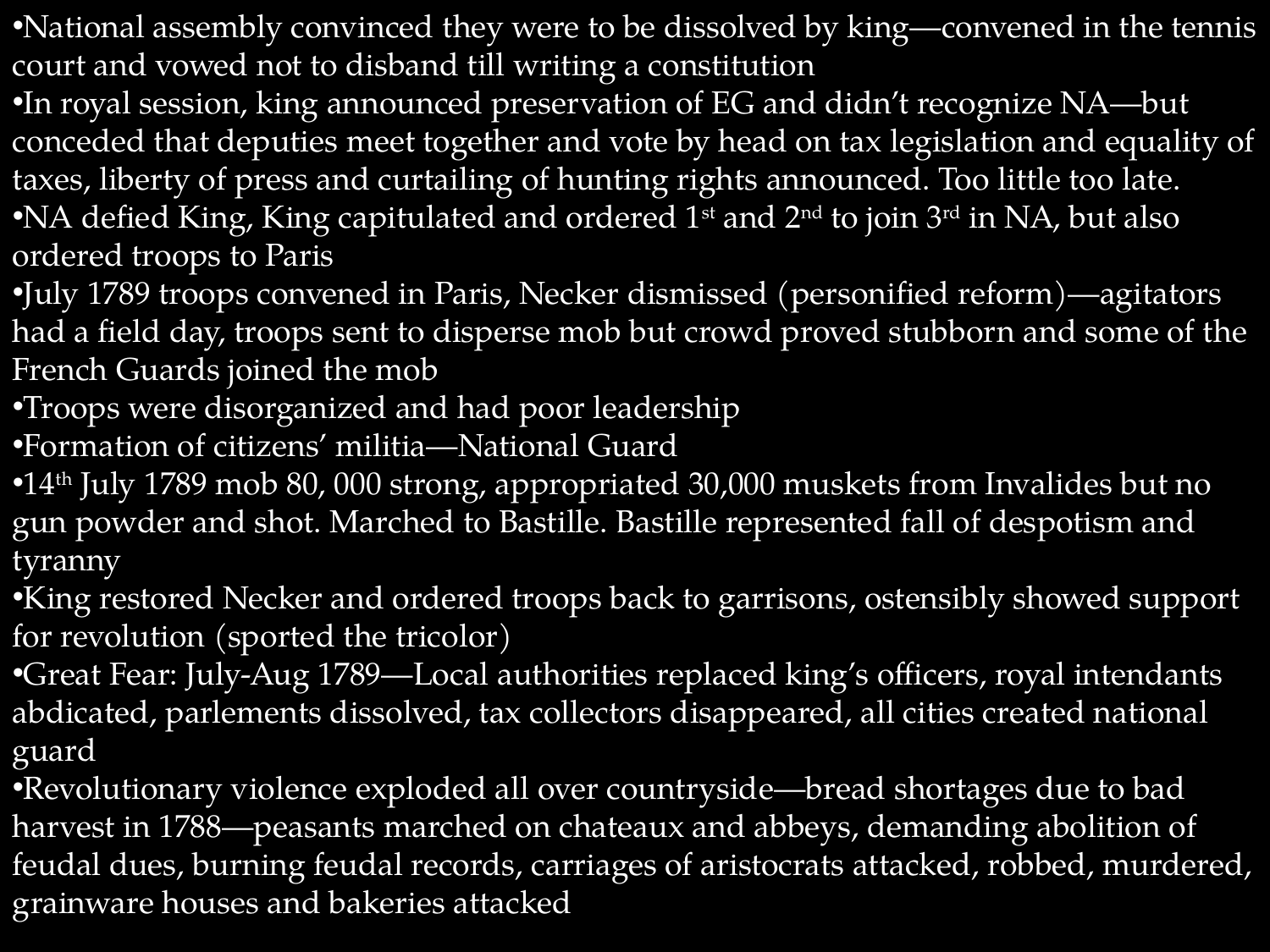

National assembly convinced they were to be dissolved by king—convened in the tennis court and vowed not to disband till writing a constitution
In royal session, king announced preservation of EG and didn’t recognize NA—but conceded that deputies meet together and vote by head on tax legislation and equality of taxes, liberty of press and curtailing of hunting rights announced. Too little too late.
NA defied King, King capitulated and ordered 1st and 2nd to join 3rd in NA, but also ordered troops to Paris
July 1789 troops convened in Paris, Necker dismissed (personified reform)—agitators had a field day, troops sent to disperse mob but crowd proved stubborn and some of the French Guards joined the mob
Troops were disorganized and had poor leadership
Formation of citizens’ militia—National Guard
14th July 1789 mob 80, 000 strong, appropriated 30,000 muskets from Invalides but no gun powder and shot. Marched to Bastille. Bastille represented fall of despotism and tyranny
King restored Necker and ordered troops back to garrisons, ostensibly showed support for revolution (sported the tricolor)
Great Fear: July-Aug 1789—Local authorities replaced king’s officers, royal intendants abdicated, parlements dissolved, tax collectors disappeared, all cities created national guard
Revolutionary violence exploded all over countryside—bread shortages due to bad harvest in 1788—peasants marched on chateaux and abbeys, demanding abolition of feudal dues, burning feudal records, carriages of aristocrats attacked, robbed, murdered, grainware houses and bakeries attacked